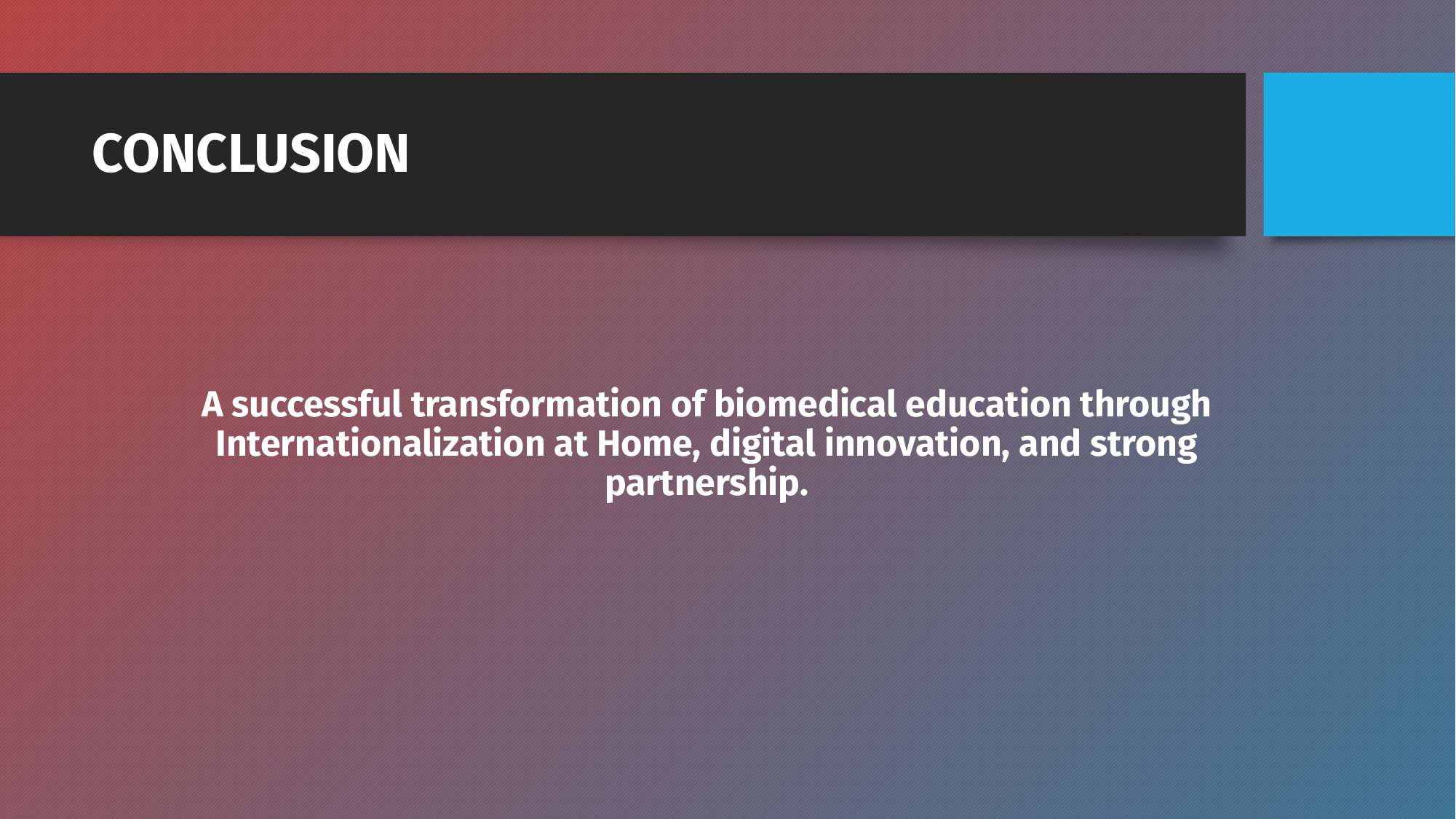

# CONCLUSION
A successful transformation of biomedical education through Internationalization at Home, digital innovation, and strong partnership.